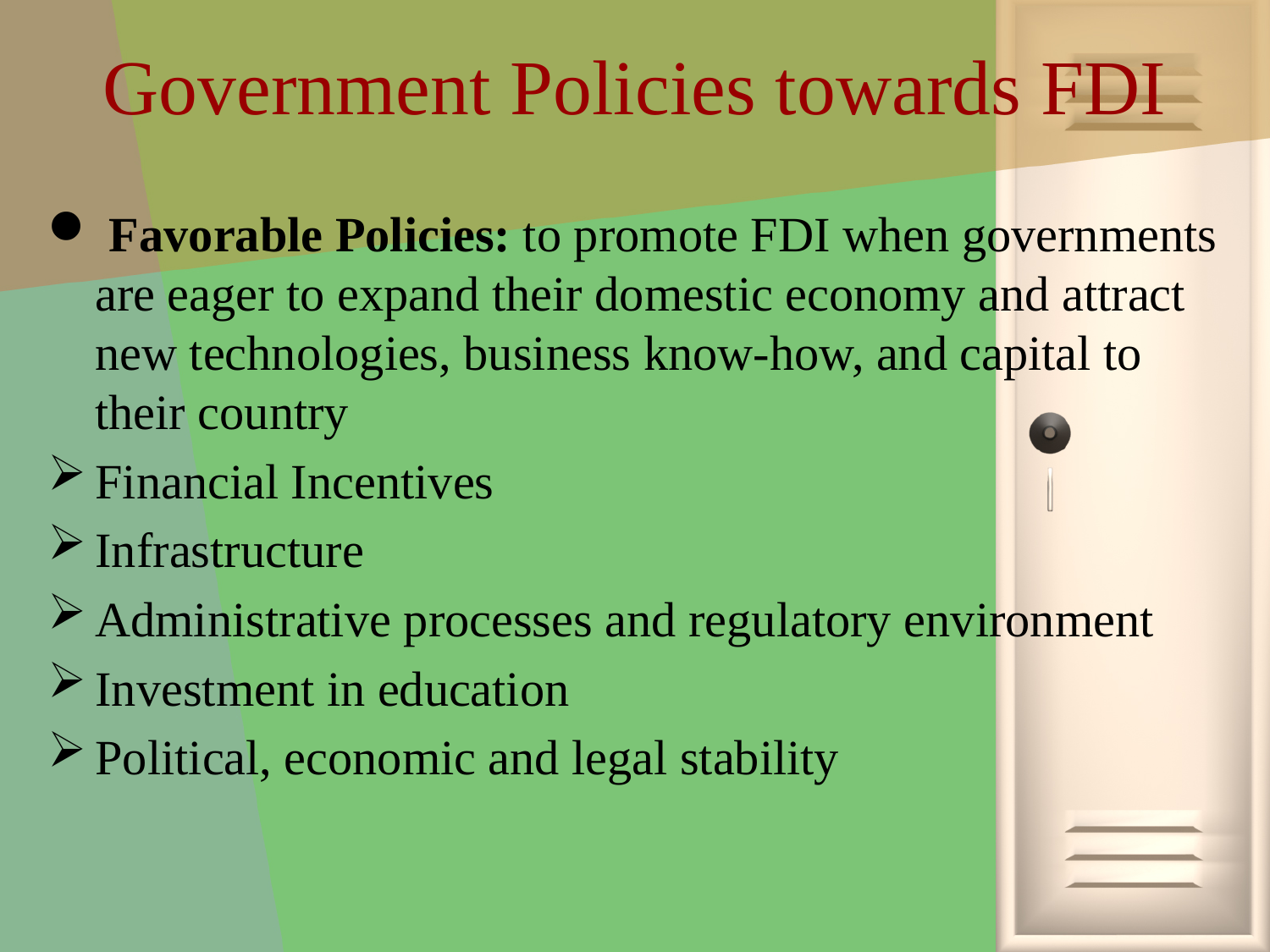

# Government Policies towards FDI
 Favorable Policies: to promote FDI when governments are eager to expand their domestic economy and attract new technologies, business know-how, and capital to their country
Financial Incentives
Infrastructure
Administrative processes and regulatory environment
Investment in education
Political, economic and legal stability